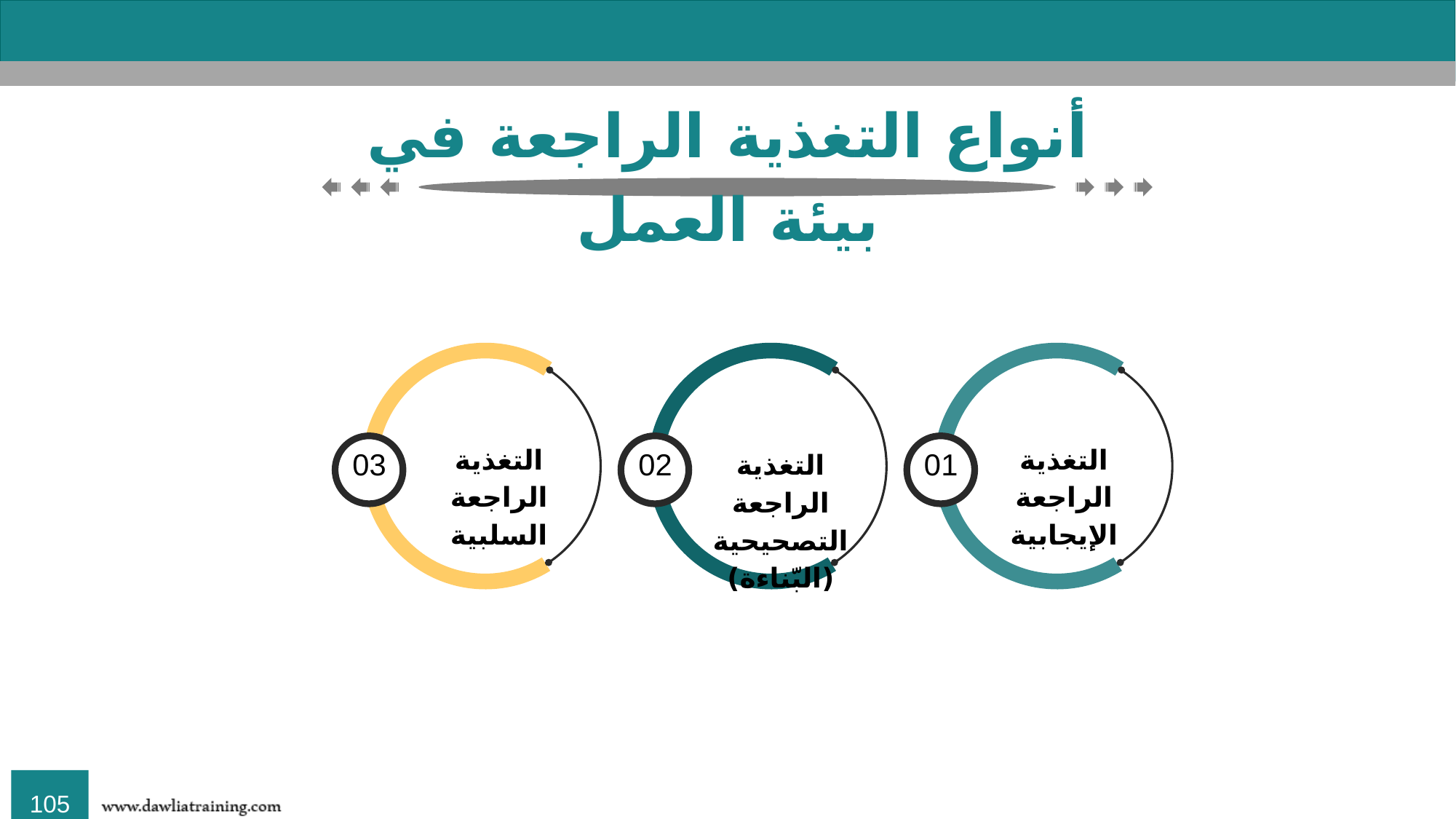

أنواع التغذية الراجعة في بيئة العمل

03
التغذية الراجعة السلبية

02
التغذية الراجعة التصحيحية (البّناءة)

01
التغذية الراجعة الإيجابية